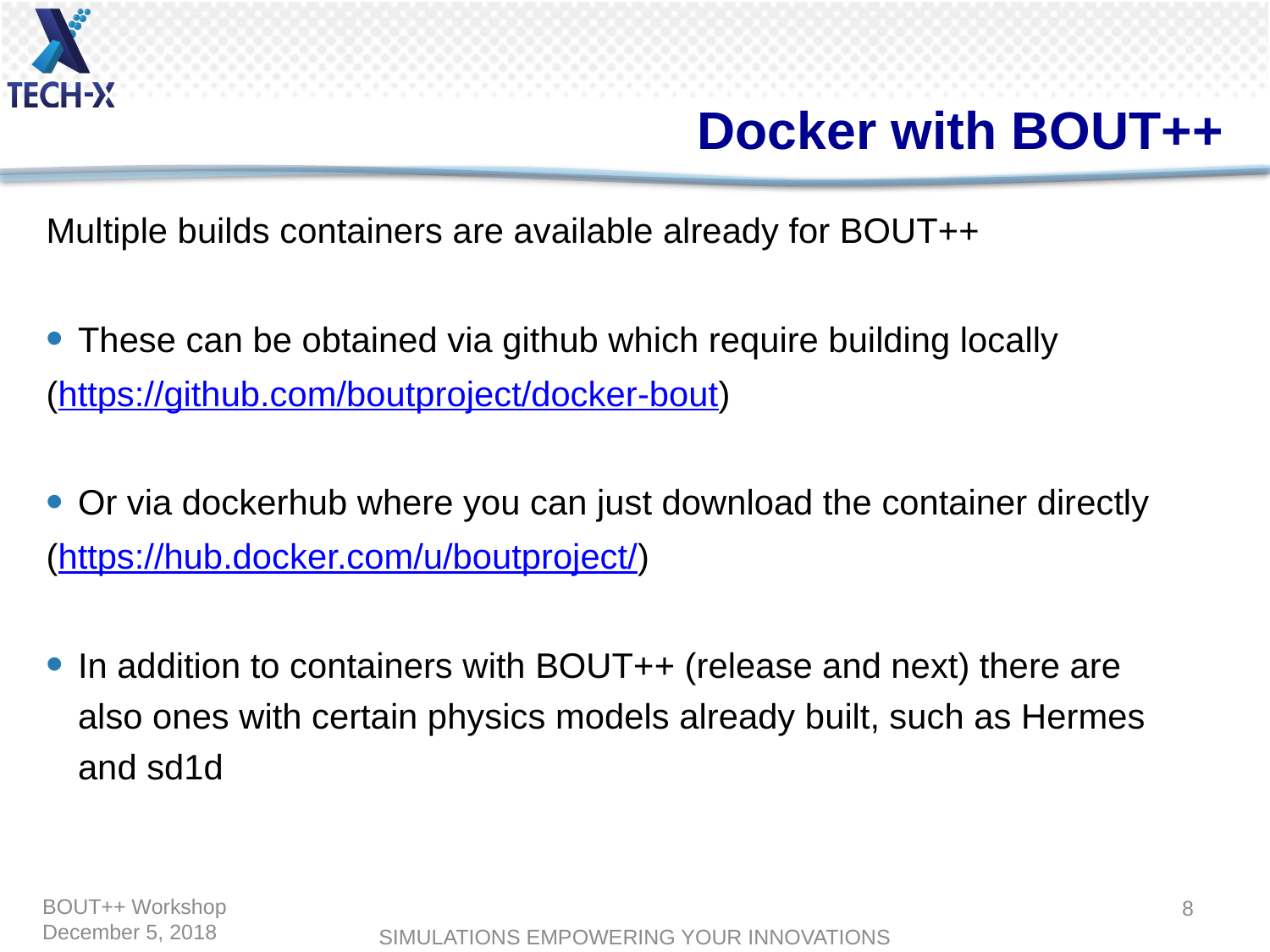

# Docker with BOUT++
Multiple builds containers are available already for BOUT++

These can be obtained via github which require building locally
(https://github.com/boutproject/docker-bout)

Or via dockerhub where you can just download the container directly
(https://hub.docker.com/u/boutproject/)

In addition to containers with BOUT++ (release and next) there are also ones with certain physics models already built, such as Hermes and sd1d
8
BOUT++ Workshop
December 5, 2018
SIMULATIONS EMPOWERING YOUR INNOVATIONS